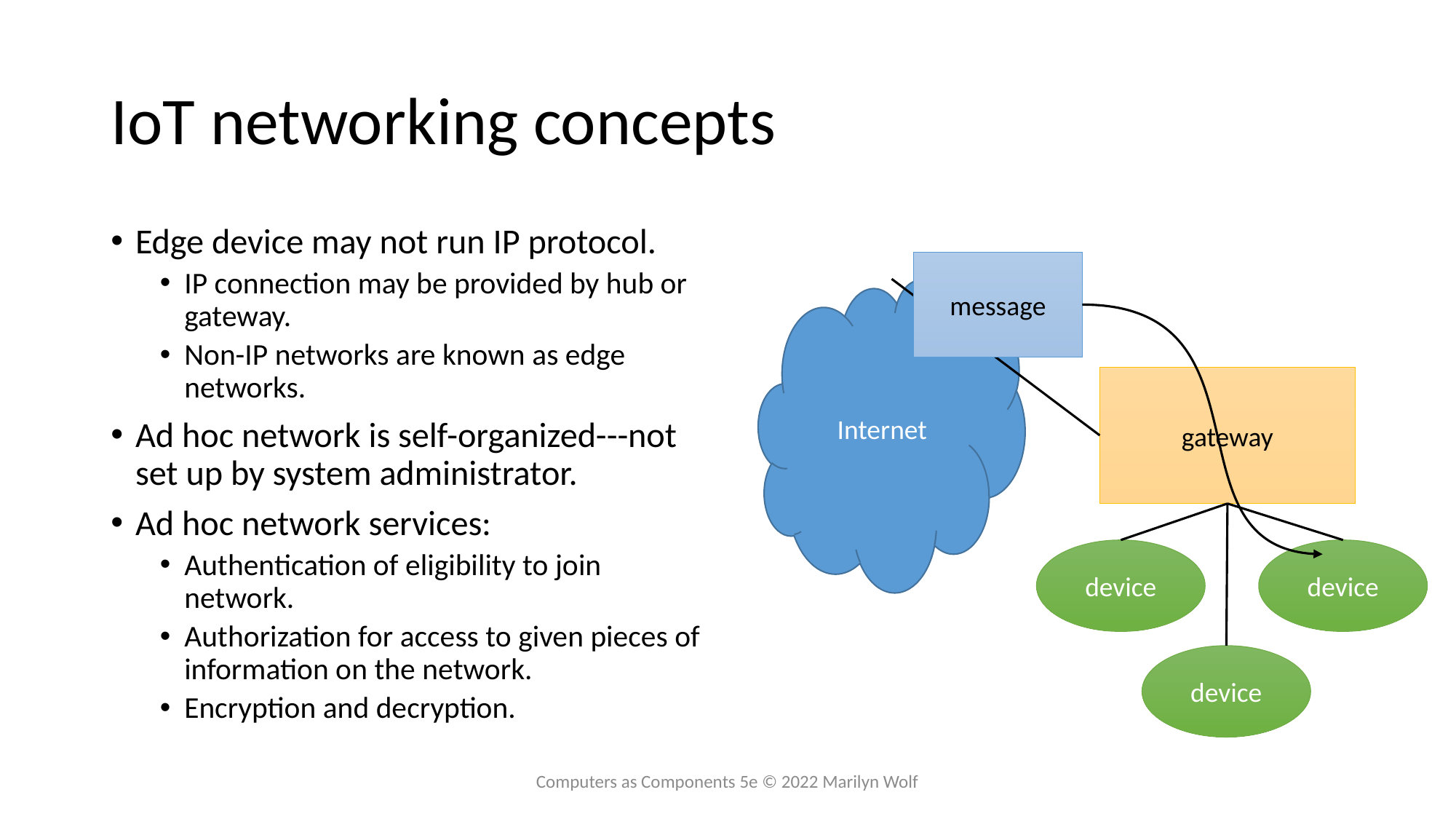

# IoT networking concepts
Edge device may not run IP protocol.
IP connection may be provided by hub or gateway.
Non-IP networks are known as edge networks.
Ad hoc network is self-organized---not set up by system administrator.
Ad hoc network services:
Authentication of eligibility to join network.
Authorization for access to given pieces of information on the network.
Encryption and decryption.
message
Internet
gateway
device
device
device
Computers as Components 5e © 2022 Marilyn Wolf